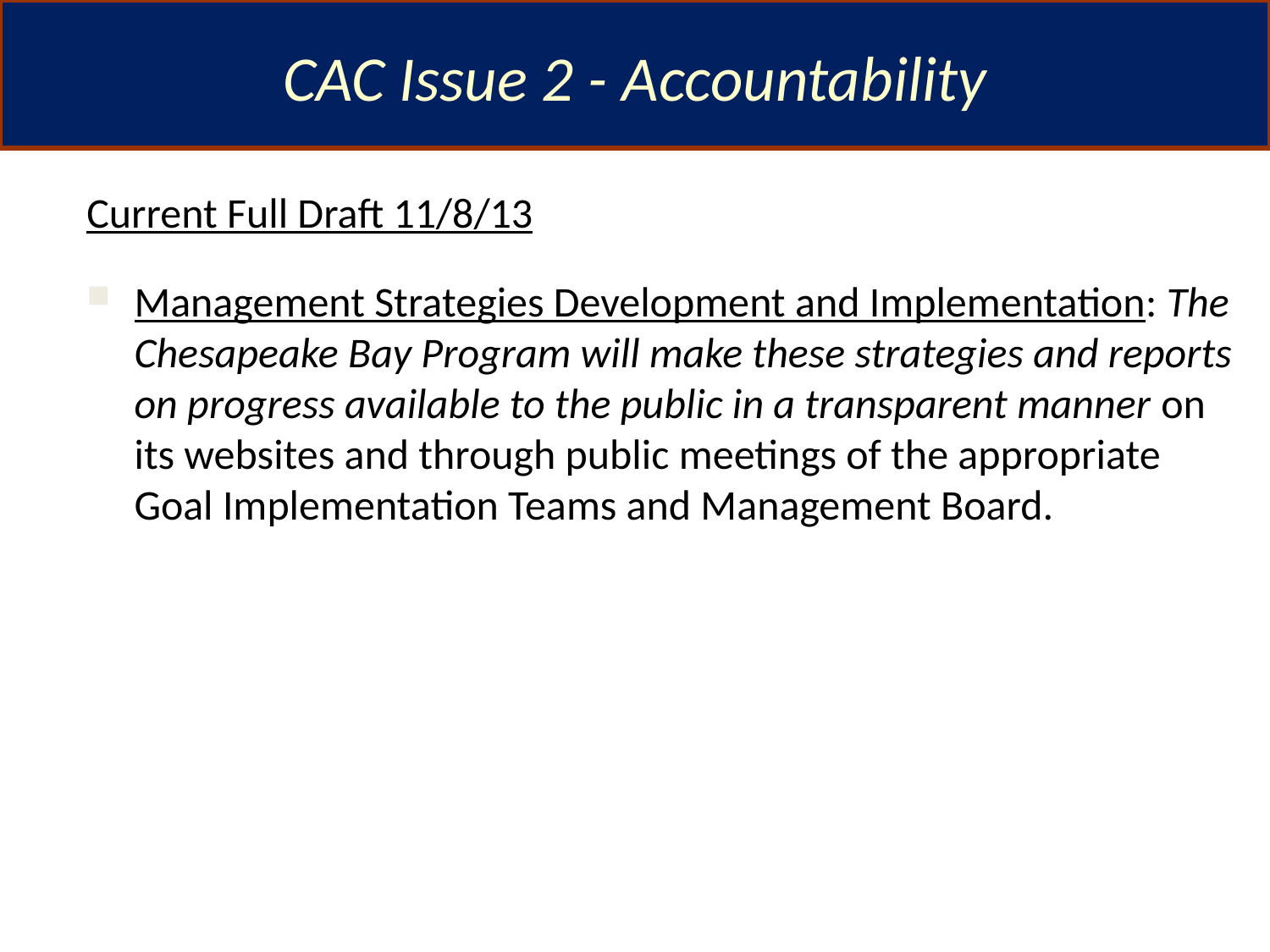

CAC Issue 2 - Accountability
Current Full Draft 11/8/13

Management Strategies Development and Implementation: The Chesapeake Bay Program will make these strategies and reports on progress available to the public in a transparent manner on its websites and through public meetings of the appropriate Goal Implementation Teams and Management Board.